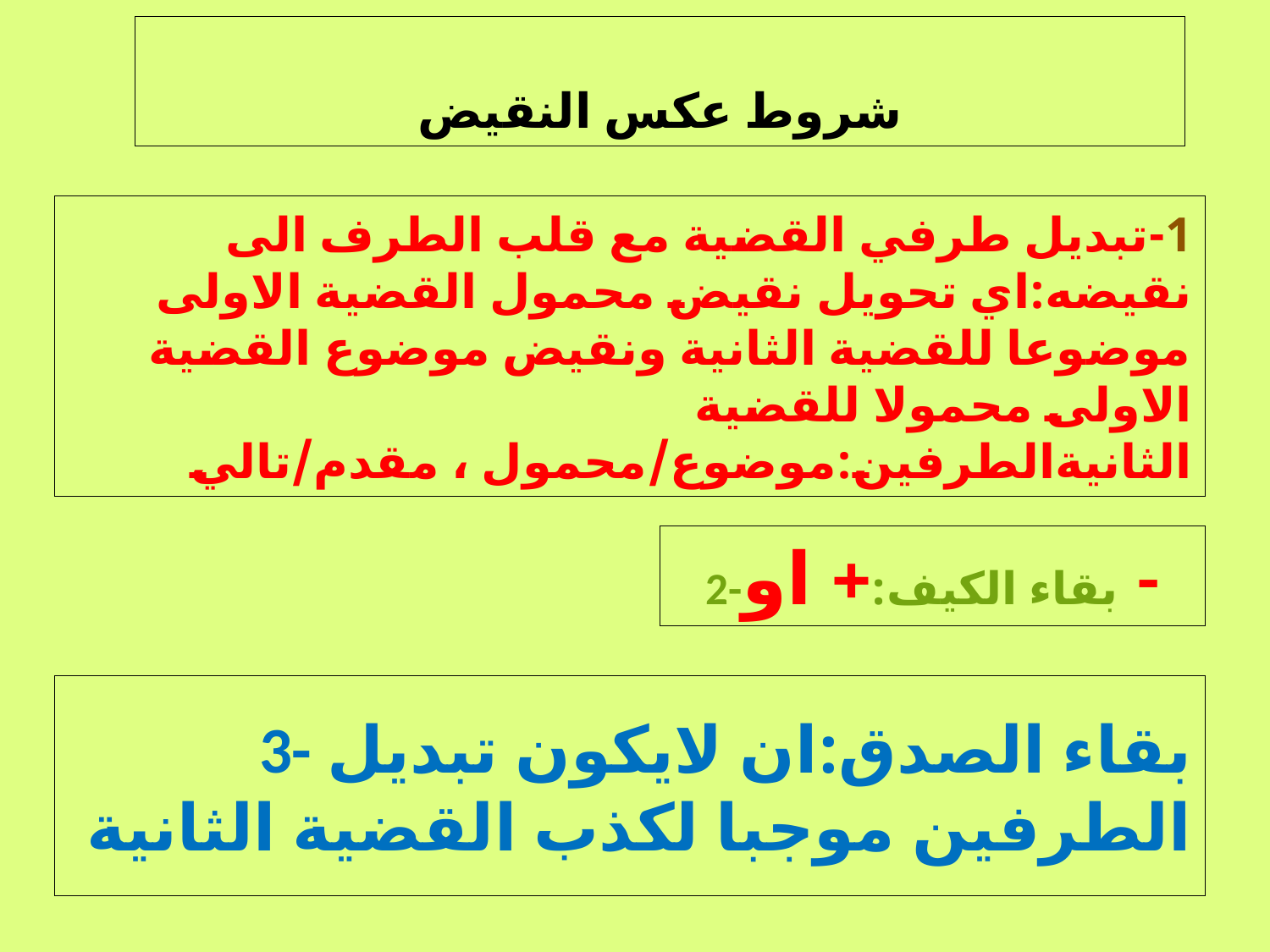

شروط عكس النقيض

1-تبديل طرفي القضية مع قلب الطرف الى نقيضه:اي تحويل نقيض محمول القضية الاولى موضوعا للقضية الثانية ونقيض موضوع القضية الاولى محمولا للقضية الثانيةالطرفين:موضوع/محمول ، مقدم/تالي
2-بقاء الكيف:+ او -
3- بقاء الصدق:ان لايكون تبديل الطرفين موجبا لكذب القضية الثانية